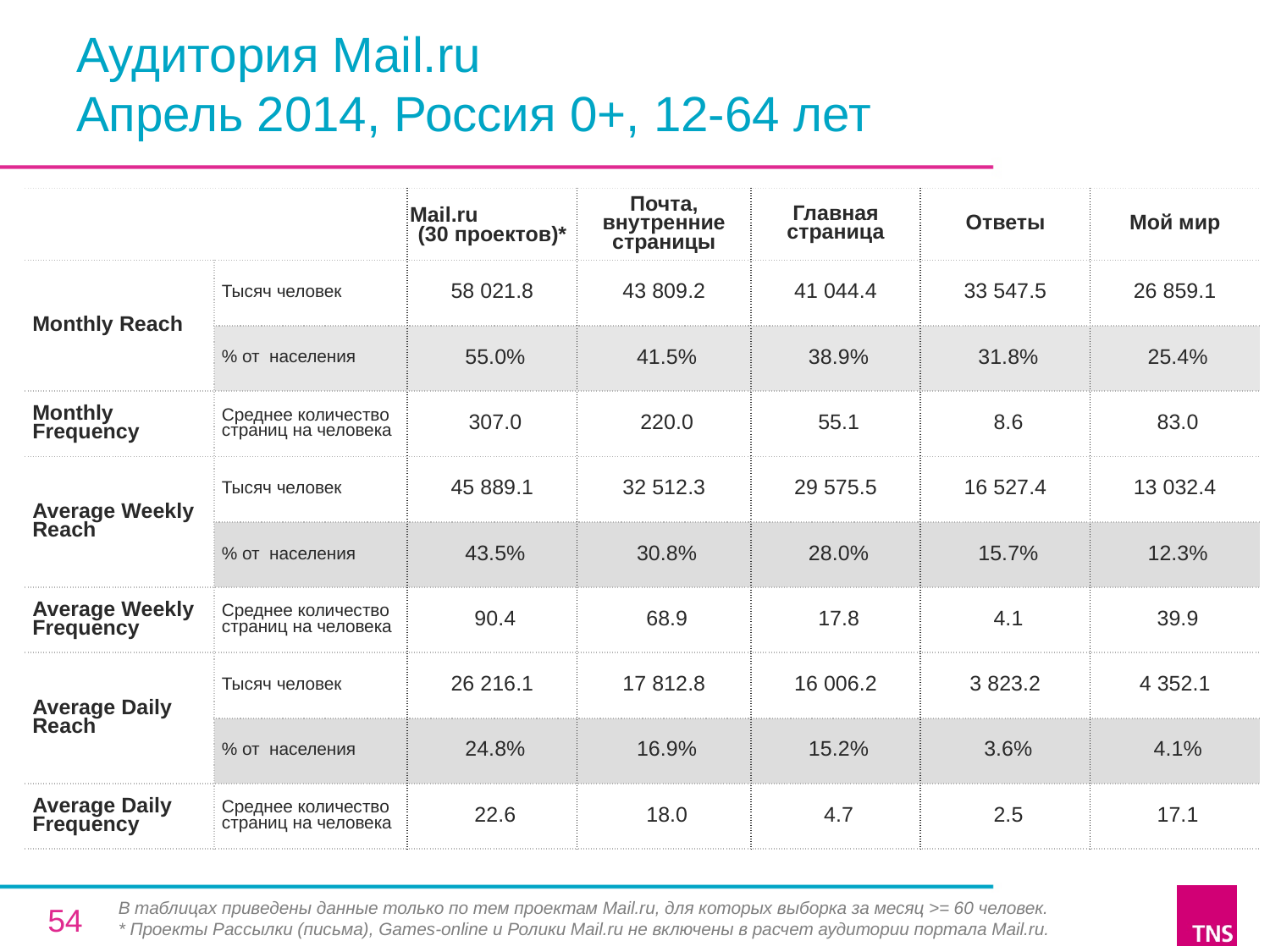

# Аудитория Mail.ru Апрель 2014, Россия 0+, 12-64 лет
|  |  | Mail.ru (30 проектов)\* | Почта, внутренние страницы | Главная страница | Ответы | Мой мир |
| --- | --- | --- | --- | --- | --- | --- |
| Monthly Reach | Тысяч человек | 58 021.8 | 43 809.2 | 41 044.4 | 33 547.5 | 26 859.1 |
|  | % от населения | 55.0% | 41.5% | 38.9% | 31.8% | 25.4% |
| Monthly Frequency | Среднее количество страниц на человека | 307.0 | 220.0 | 55.1 | 8.6 | 83.0 |
| Average Weekly Reach | Тысяч человек | 45 889.1 | 32 512.3 | 29 575.5 | 16 527.4 | 13 032.4 |
|  | % от населения | 43.5% | 30.8% | 28.0% | 15.7% | 12.3% |
| Average Weekly Frequency | Среднее количество страниц на человека | 90.4 | 68.9 | 17.8 | 4.1 | 39.9 |
| Average Daily Reach | Тысяч человек | 26 216.1 | 17 812.8 | 16 006.2 | 3 823.2 | 4 352.1 |
|  | % от населения | 24.8% | 16.9% | 15.2% | 3.6% | 4.1% |
| Average Daily Frequency | Среднее количество страниц на человека | 22.6 | 18.0 | 4.7 | 2.5 | 17.1 |
В таблицах приведены данные только по тем проектам Mail.ru, для которых выборка за месяц >= 60 человек.
* Проекты Рассылки (письма), Games-online и Ролики Mail.ru не включены в расчет аудитории портала Mail.ru.
54